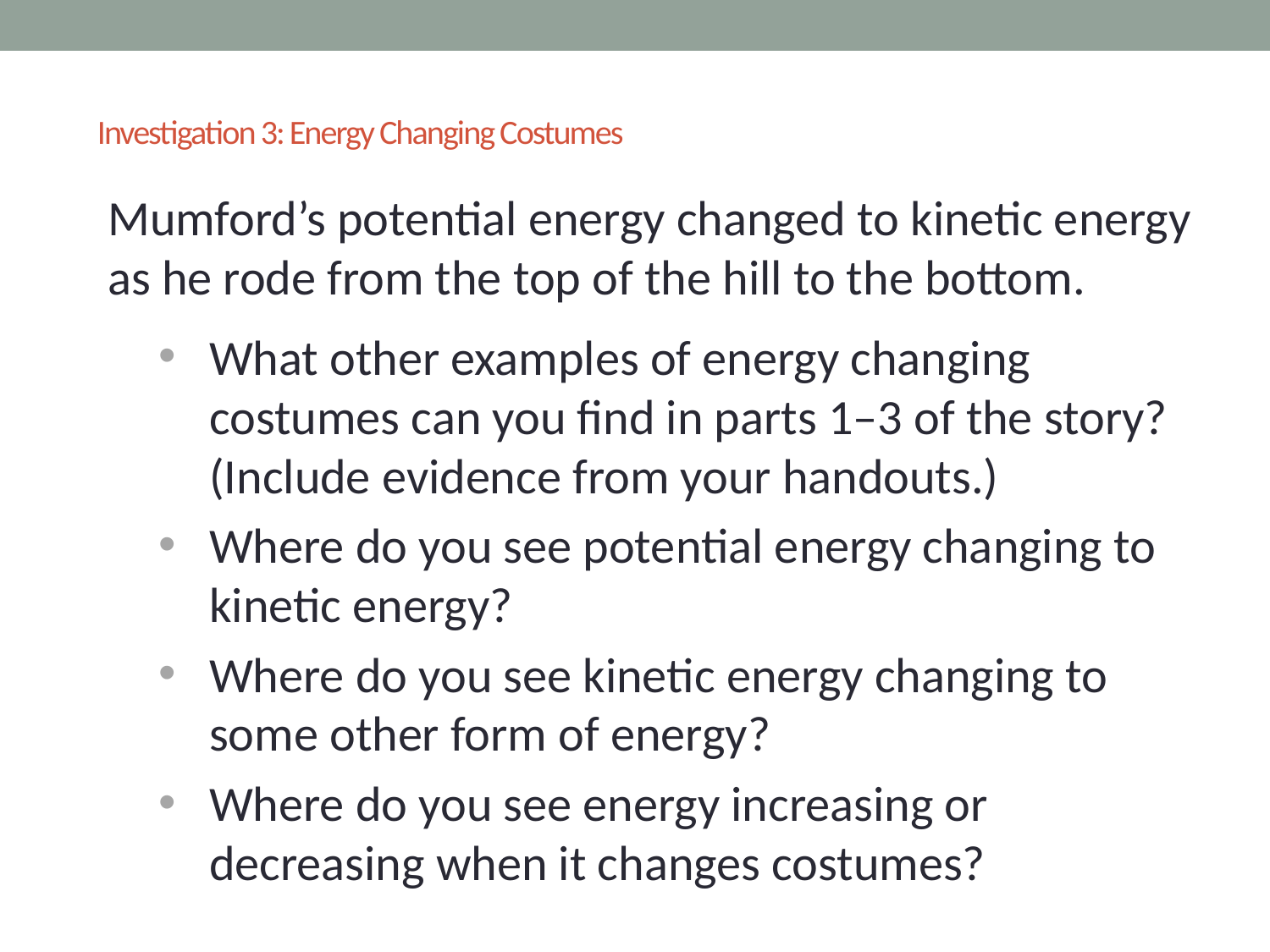

# Investigation 3: Energy Changing Costumes
Mumford’s potential energy changed to kinetic energy as he rode from the top of the hill to the bottom.
What other examples of energy changing costumes can you find in parts 1–3 of the story? (Include evidence from your handouts.)
Where do you see potential energy changing to kinetic energy?
Where do you see kinetic energy changing to some other form of energy?
Where do you see energy increasing or decreasing when it changes costumes?